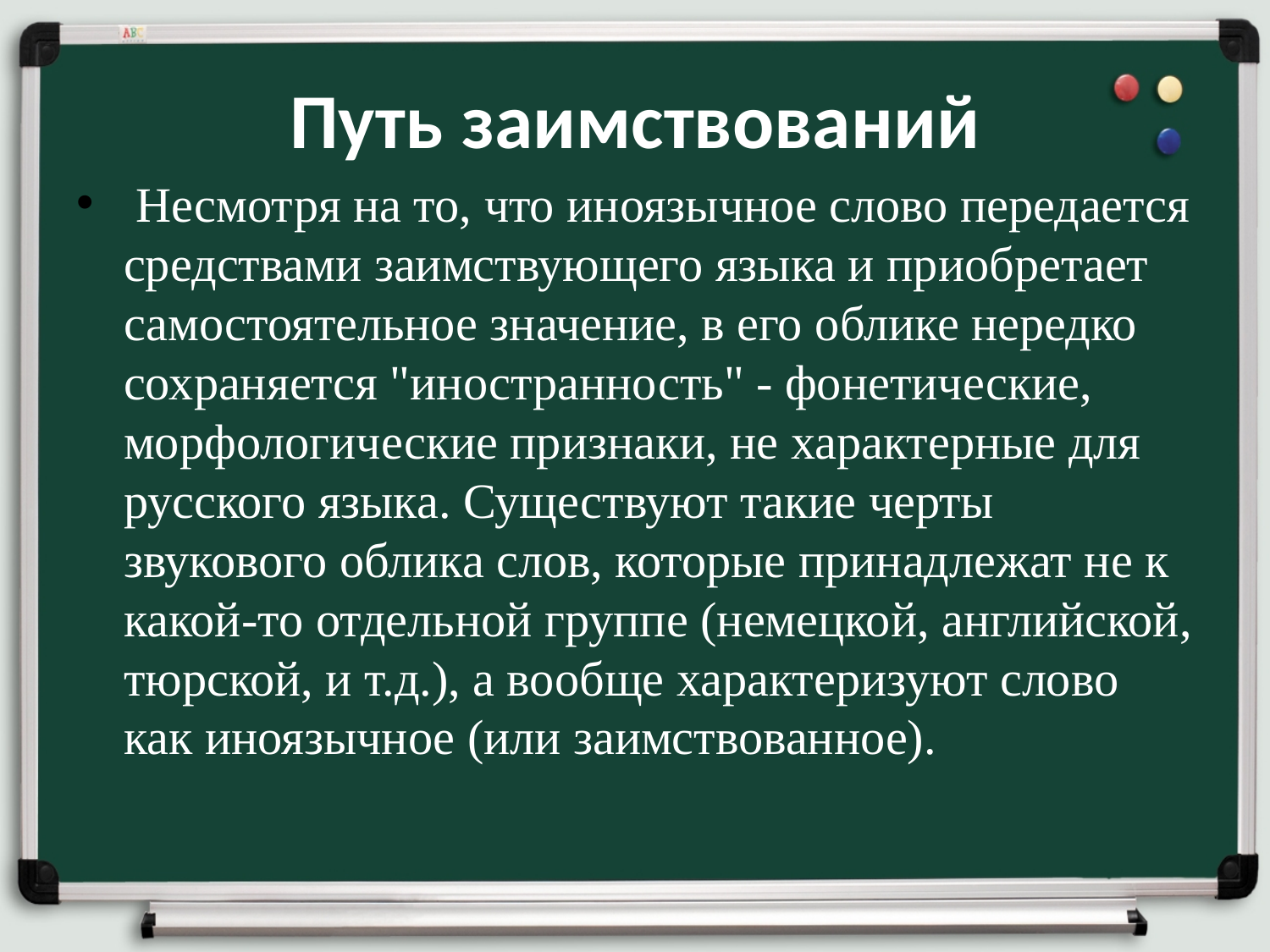

# Путь заимствований
 Несмотря на то, что иноязычное слово передается средствами заимствующего языка и приобретает самостоятельное значение, в его облике нередко сохраняется "иностранность" - фонетические, морфологические признаки, не характерные для русского языка. Существуют такие черты звукового облика слов, которые принадлежат не к какой-то отдельной группе (немецкой, английской, тюрской, и т.д.), а вообще характеризуют слово как иноязычное (или заимствованное).